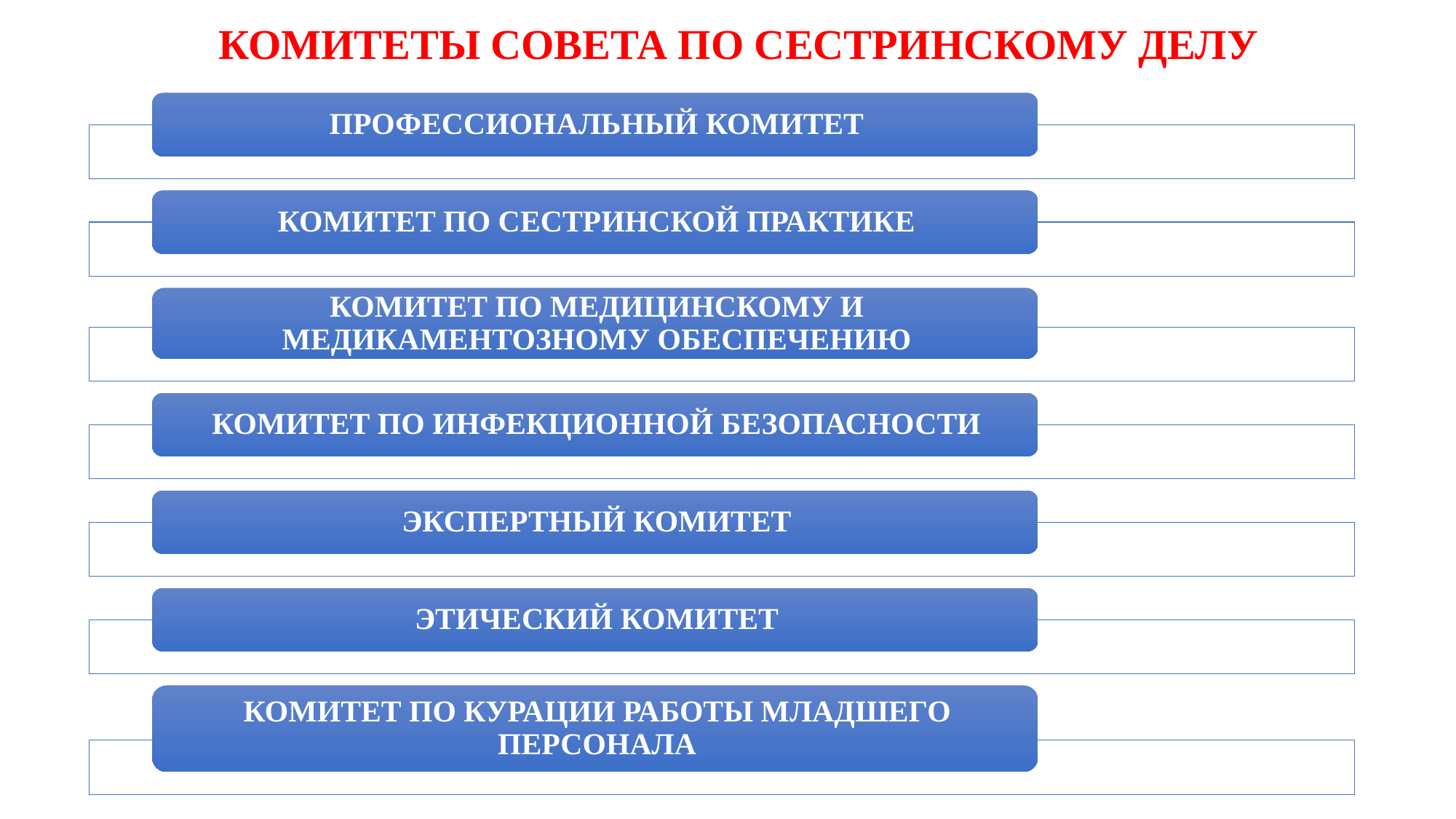

КОМИТЕТЫ СОВЕТА ПО СЕСТРИНСКОМУ ДЕЛУ
ПРОФЕССИОНАЛЬНЫЙ КОМИТЕТ
КОМИТЕТ ПО СЕСТРИНСКОЙ ПРАКТИКЕ
КОМИТЕТ ПО МЕДИЦИНСКОМУ И МЕДИКАМЕНТОЗНОМУ ОБЕСПЕЧЕНИЮ
КОМИТЕТ ПО ИНФЕКЦИОННОЙ БЕЗОПАСНОСТИ
ЭКСПЕРТНЫЙ КОМИТЕТ
ЭТИЧЕСКИЙ КОМИТЕТ
КОМИТЕТ ПО КУРАЦИИ РАБОТЫ МЛАДШЕГО ПЕРСОНАЛА